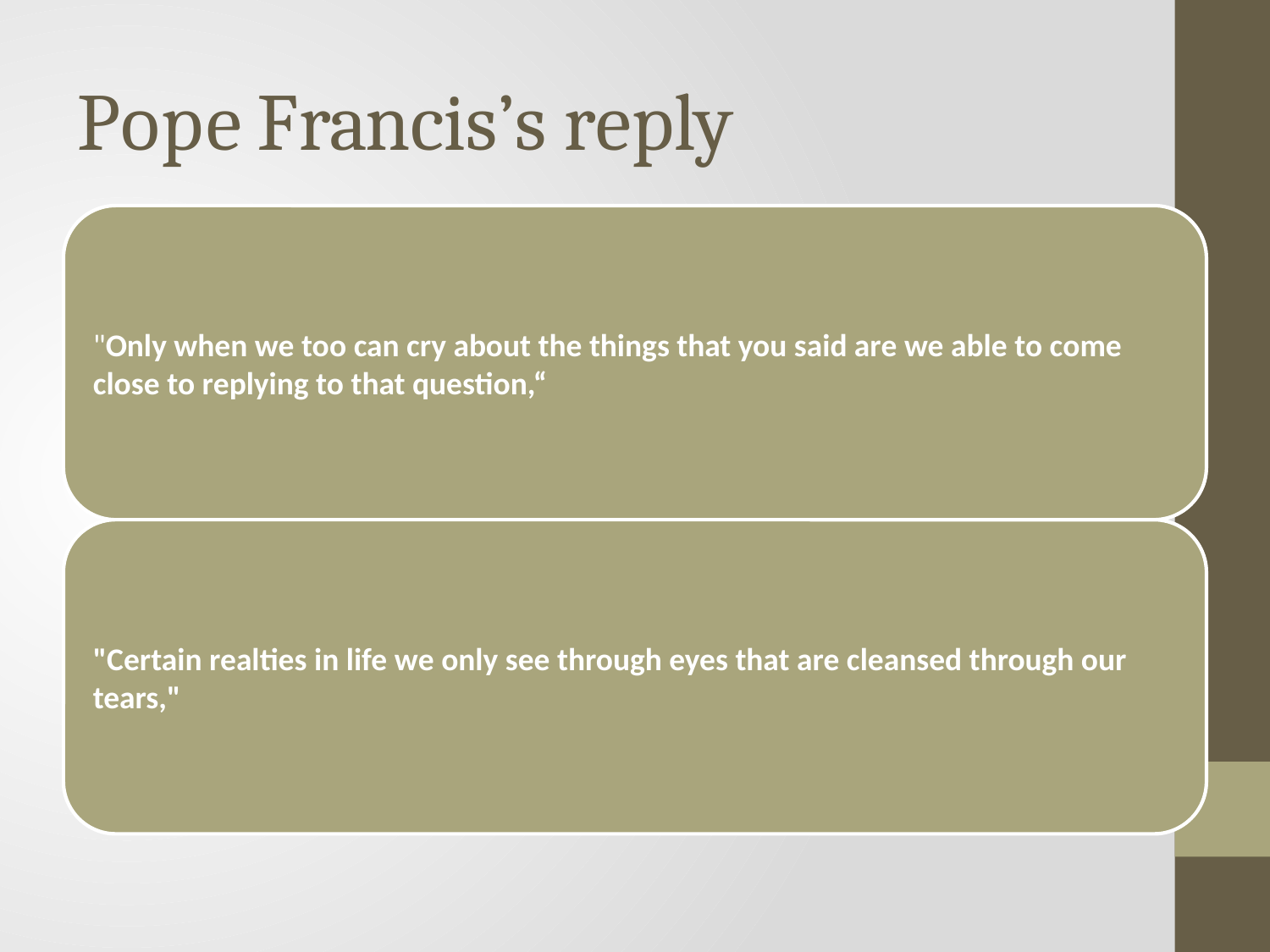

# Pope Francis’s reply
"Only when we too can cry about the things that you said are we able to come close to replying to that question,“
"Certain realties in life we only see through eyes that are cleansed through our tears,"